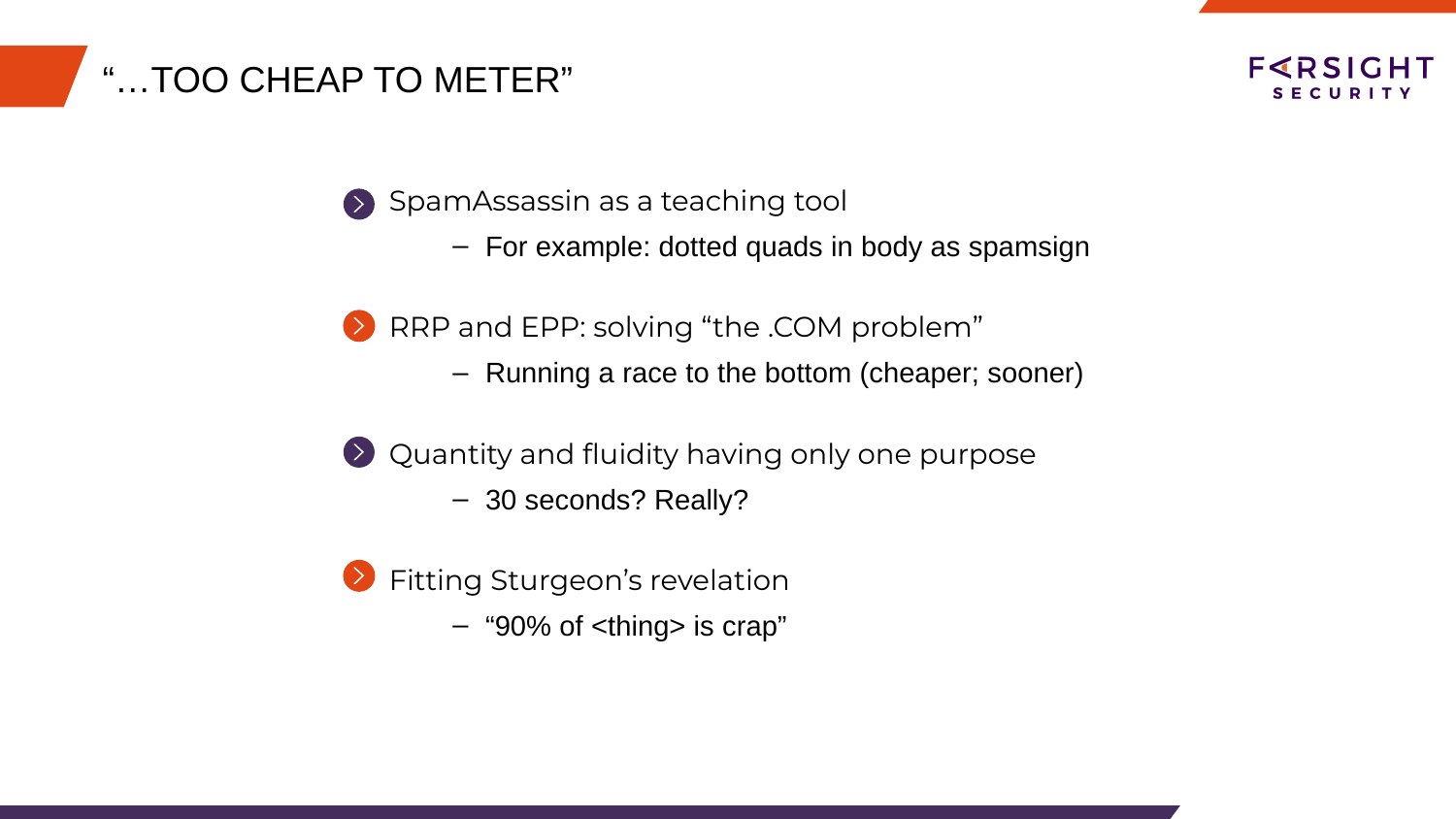

# “…TOO CHEAP TO METER”
SpamAssassin as a teaching tool
For example: dotted quads in body as spamsign
RRP and EPP: solving “the .COM problem”
Running a race to the bottom (cheaper; sooner)
Quantity and fluidity having only one purpose
30 seconds? Really?
Fitting Sturgeon’s revelation
“90% of <thing> is crap”